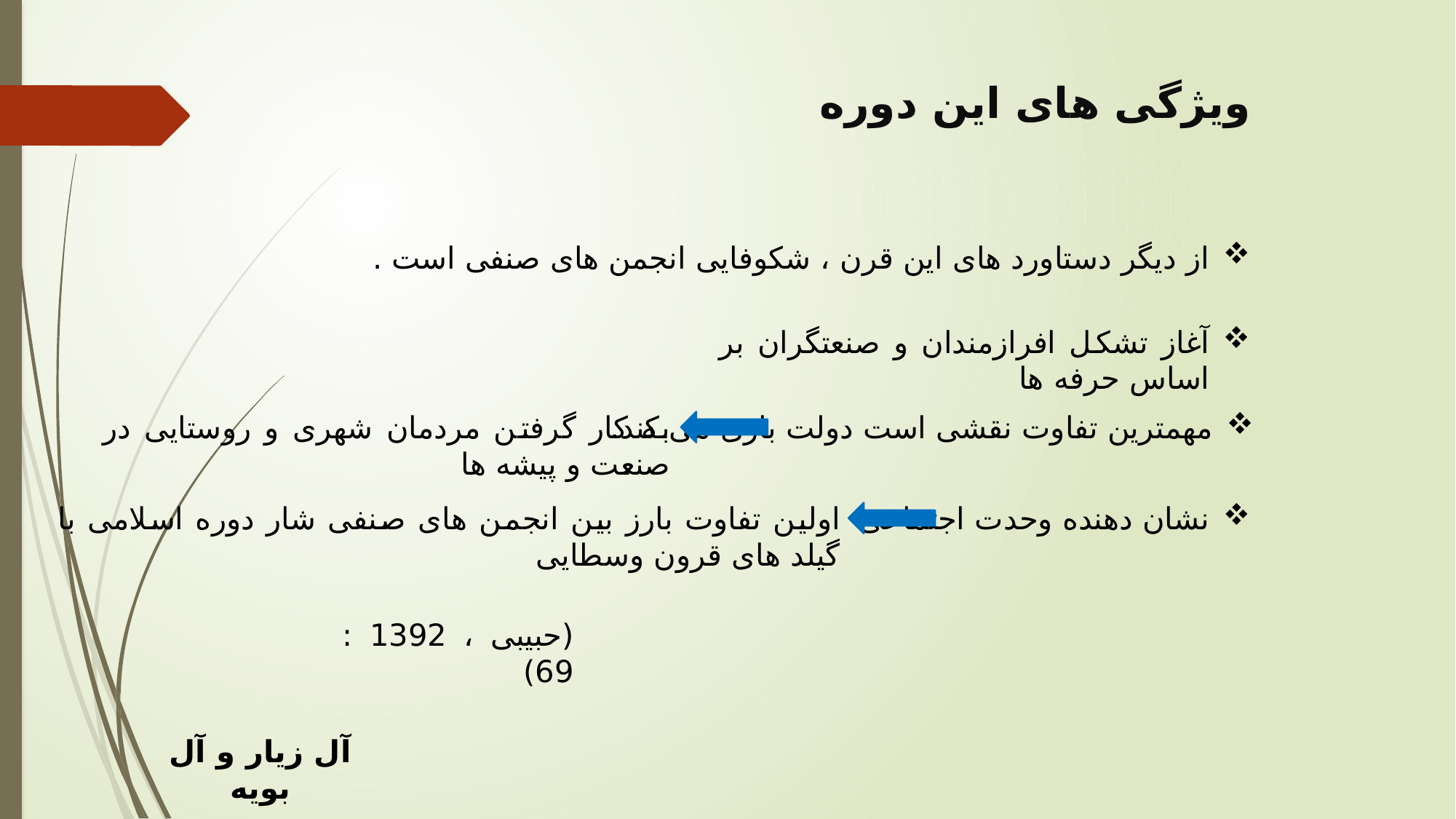

ویژگی های این دوره
از دیگر دستاورد های این قرن ، شکوفایی انجمن های صنفی است .
آغاز تشکل افرازمندان و صنعتگران بر اساس حرفه ها
به کار گرفتن مردمان شهری و روستایی در صنعت و پیشه ها
مهمترین تفاوت نقشی است دولت بازی می کند.

اولین تفاوت بارز بین انجمن های صنفی شار دوره اسلامی با گیلد های قرون وسطایی
نشان دهنده وحدت اجتماعی

(حبیبی ، 1392 : 69)
آل زیار و آل بویه